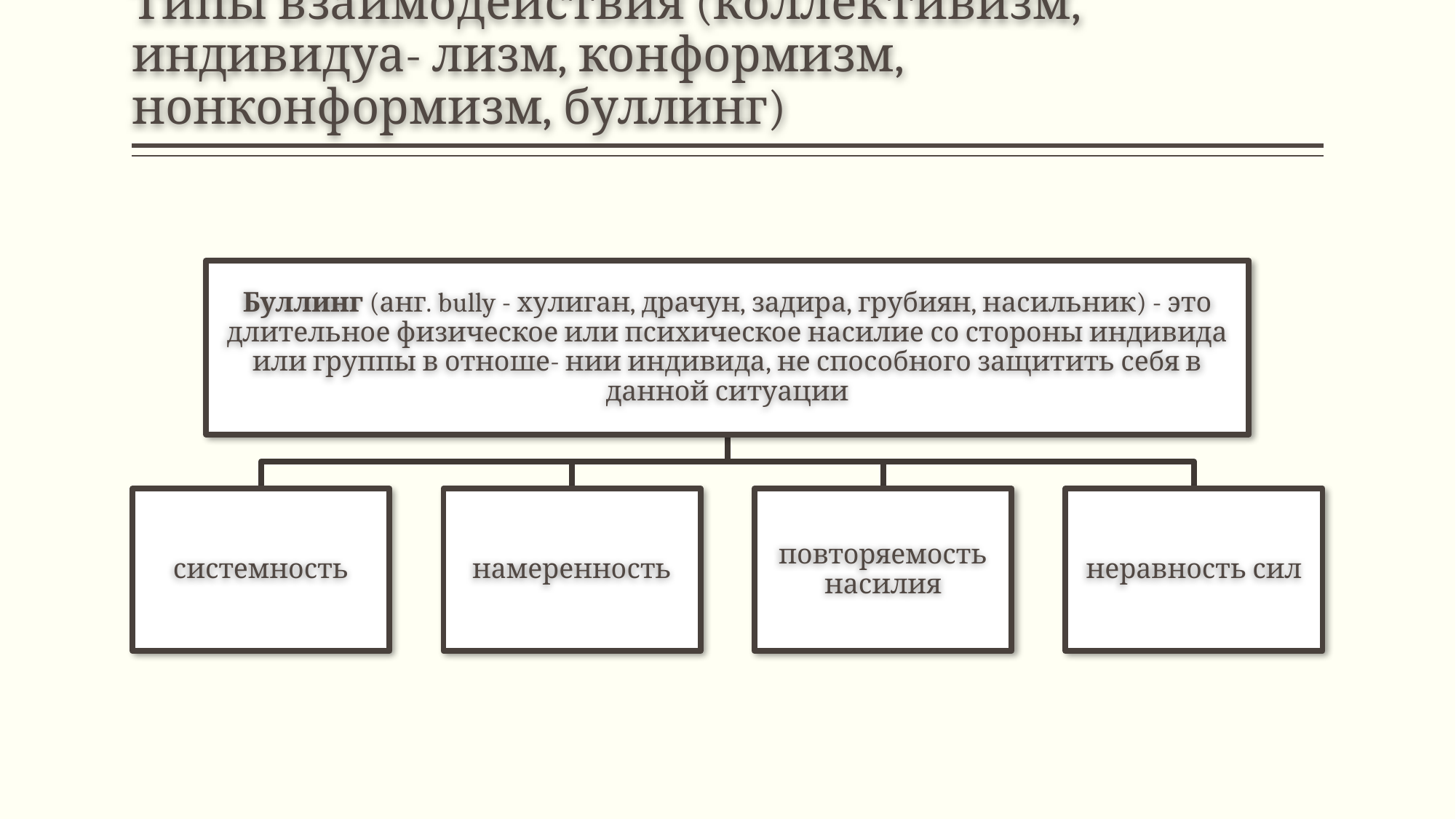

# Типы взаимодействия (коллективизм, индивидуа- лизм, конформизм, нонконформизм, буллинг)

Буллинг (анг. bully - хулиган, драчун, задира, грубиян, насильник) - это длительное физическое или психическое насилие со стороны индивида или группы в отноше- нии индивида, не способного защитить себя в данной ситуации

системность

намеренность

повторяемость насилия

неравность сил